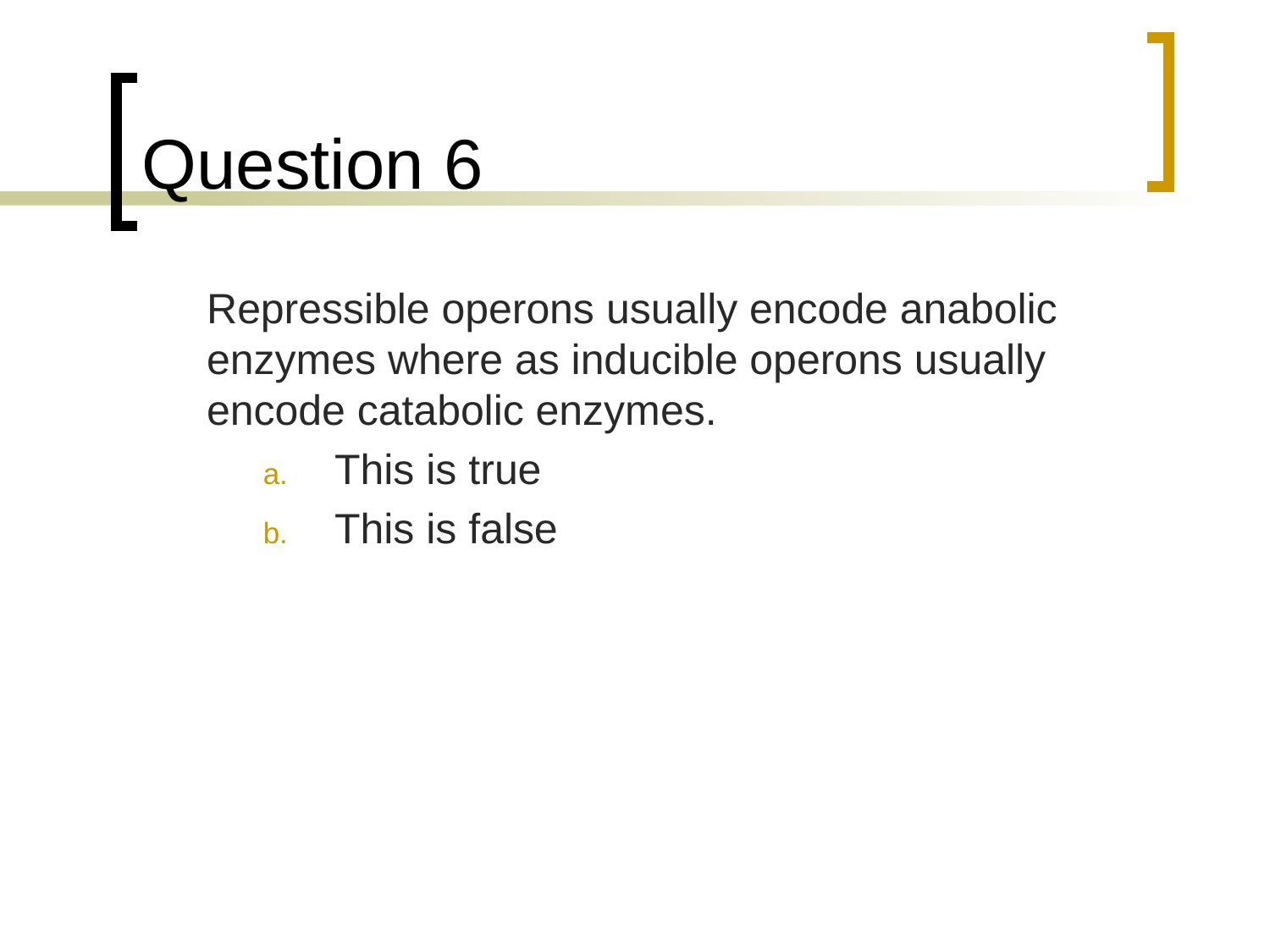

# Question 6
	Repressible operons usually encode anabolic enzymes where as inducible operons usually encode catabolic enzymes.
This is true
This is false